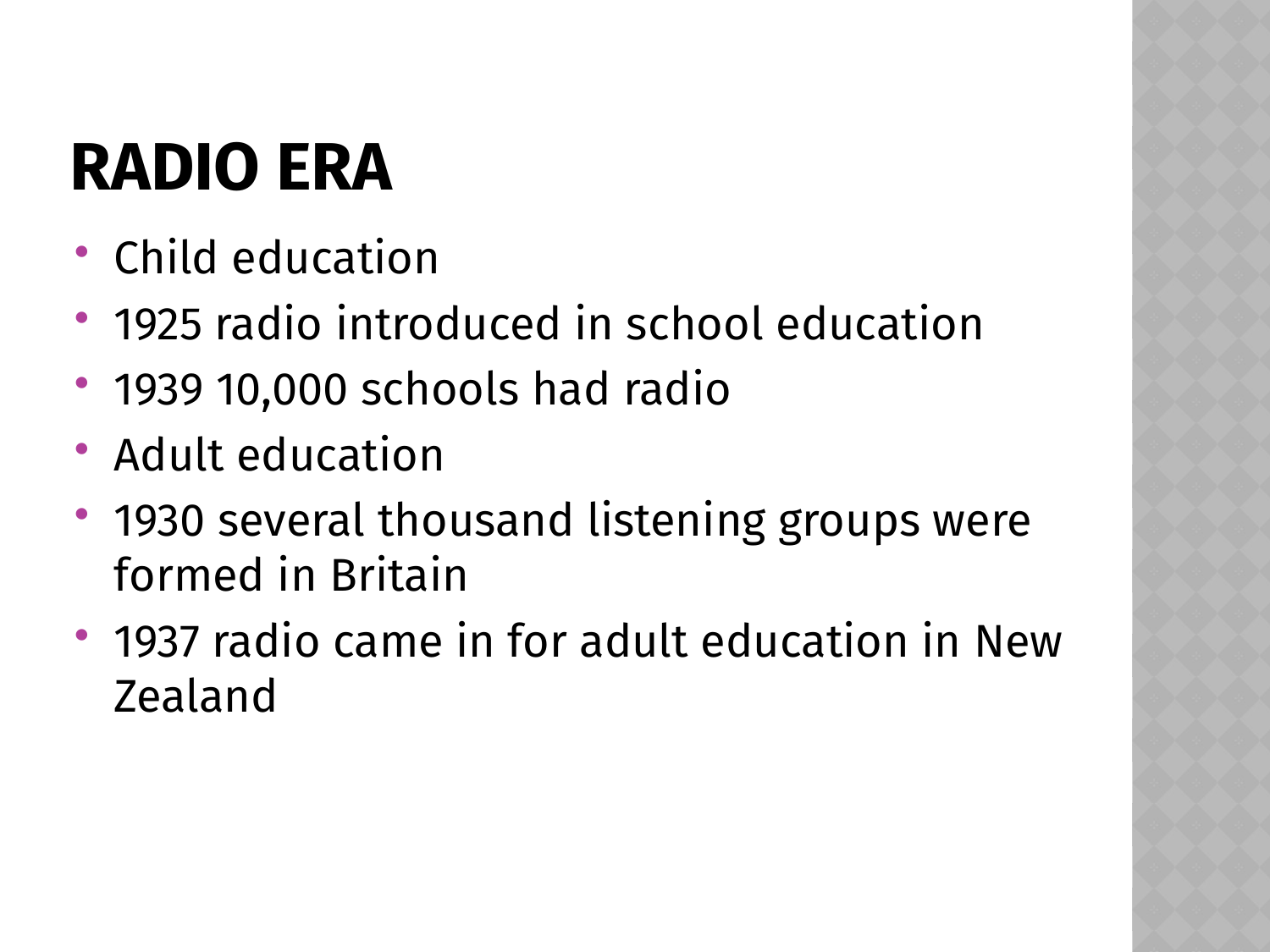

# Radio Era
Child education
1925 radio introduced in school education
1939 10,000 schools had radio
Adult education
1930 several thousand listening groups were formed in Britain
1937 radio came in for adult education in New Zealand